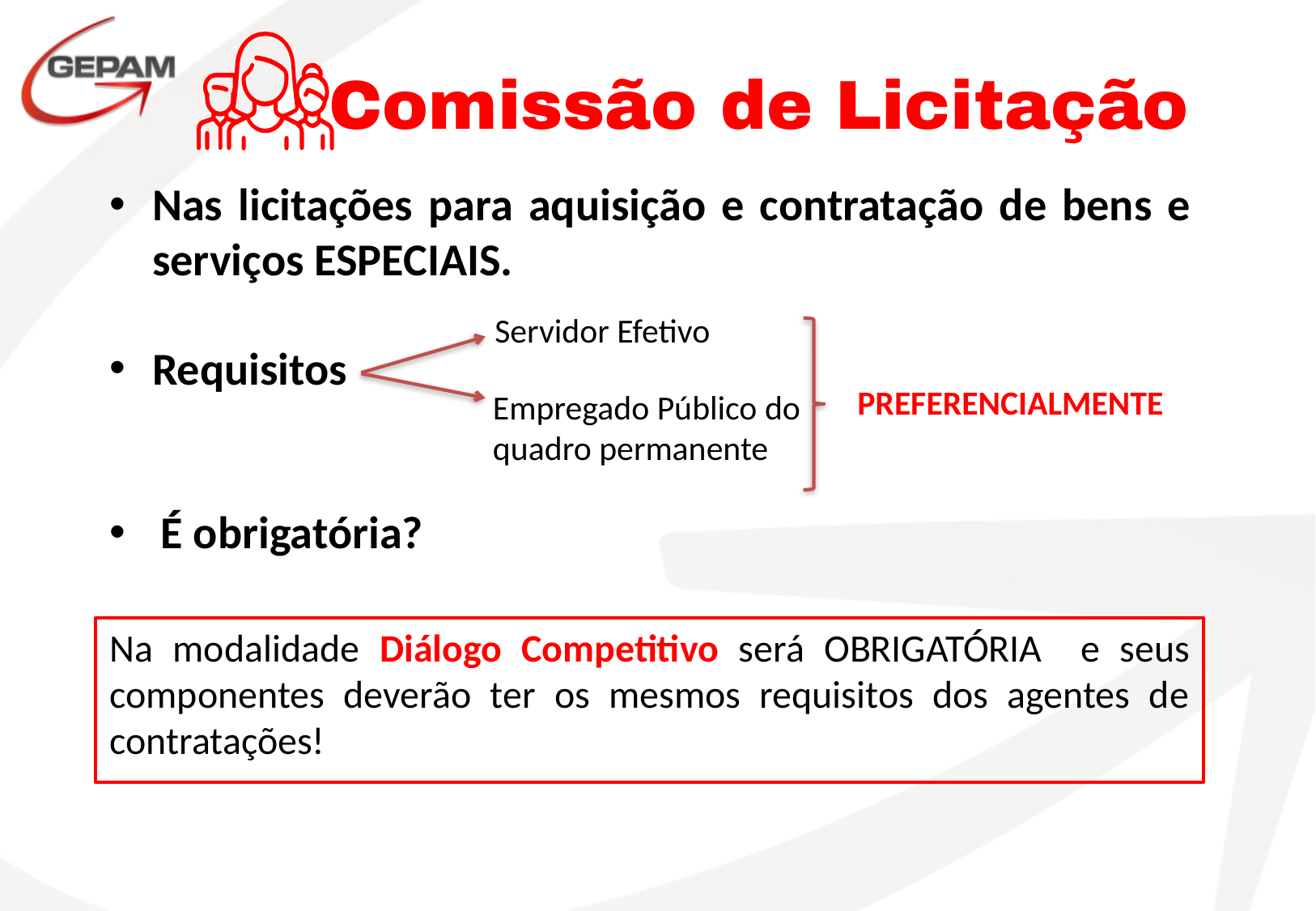

Comissão de Licitação
Nas licitações para aquisição e contratação de bens e serviços ESPECIAIS.

Requisitos

É obrigatória?

Na modalidade Diálogo Competitivo será OBRIGATÓRIA  e seus componentes deverão ter os mesmos requisitos dos agentes de contratações!

Servidor Efetivo

PREFERENCIALMENTE
Empregado Público do
quadro permanente